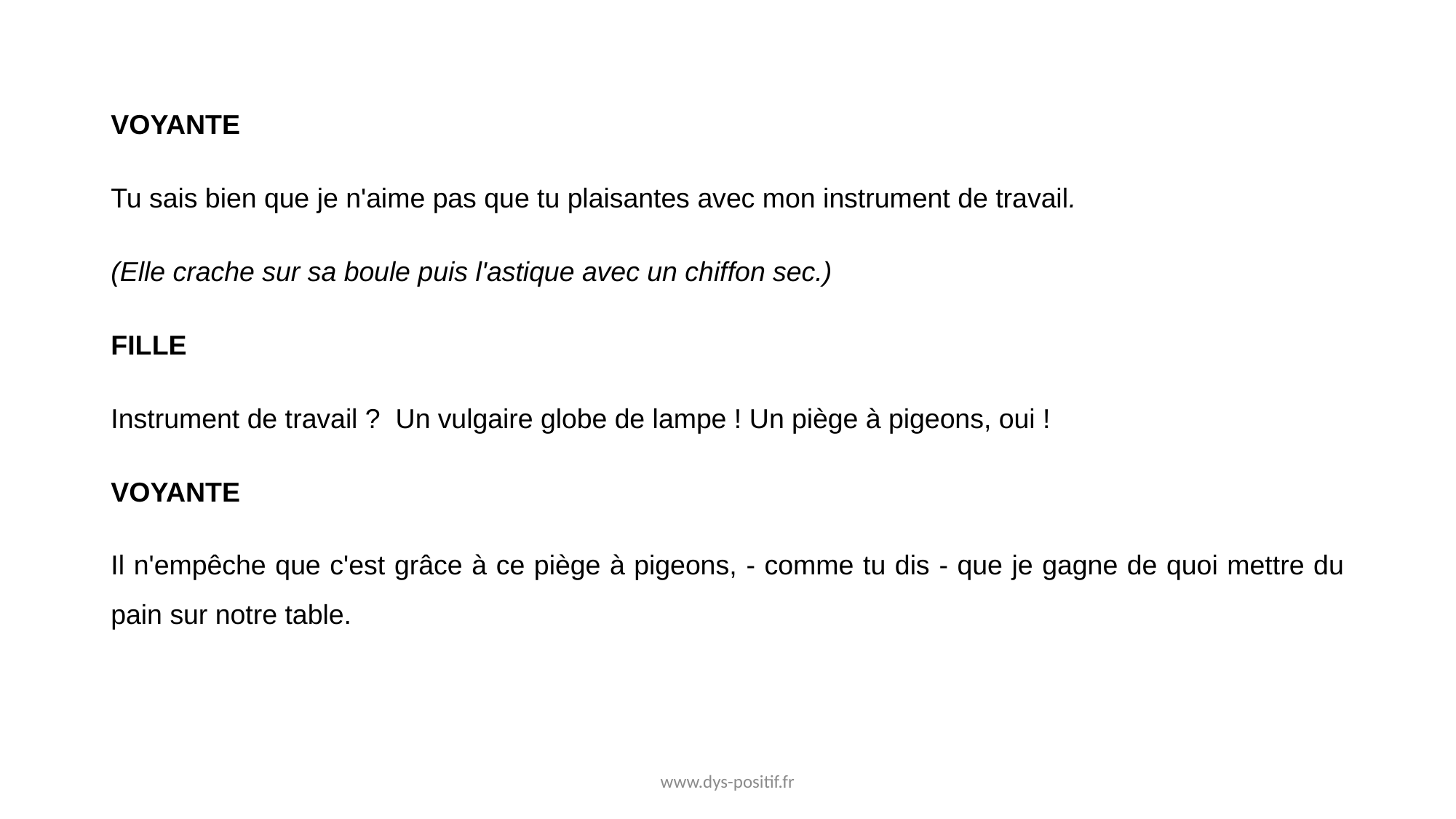

VOYANTE
Tu sais bien que je n'aime pas que tu plaisantes avec mon instrument de travail.
(Elle crache sur sa boule puis l'astique avec un chiffon sec.)
FILLE
Instrument de travail ?  Un vulgaire globe de lampe ! Un piège à pigeons, oui !
VOYANTE
Il n'empêche que c'est grâce à ce piège à pigeons, - comme tu dis - que je gagne de quoi mettre du pain sur notre table.

www.dys-positif.fr